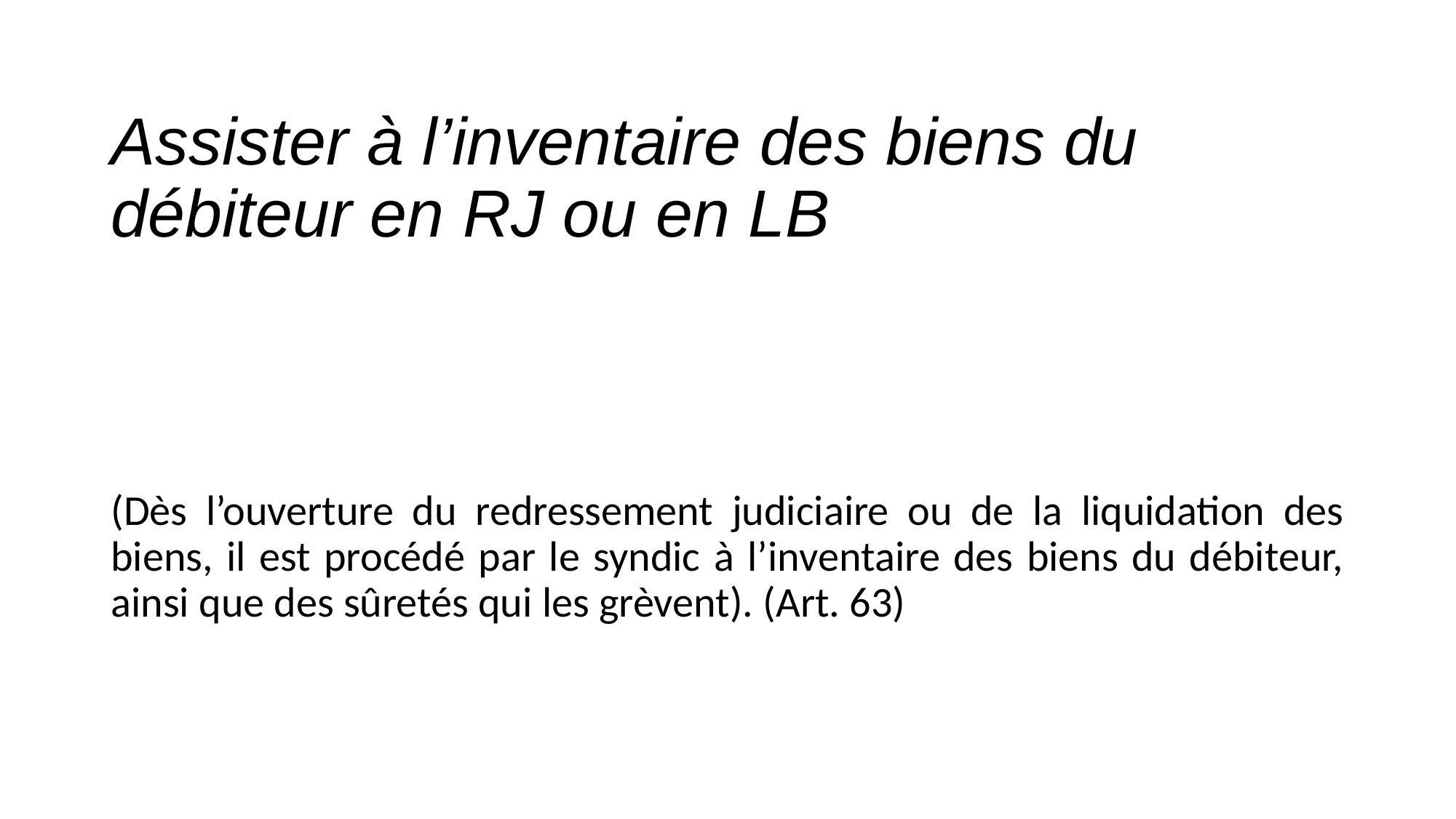

# Assister à l’inventaire des biens du débiteur en RJ ou en LB

(Dès l’ouverture du redressement judiciaire ou de la liquidation des biens, il est procédé par le syndic à l’inventaire des biens du débiteur, ainsi que des sûretés qui les grèvent). (Art. 63)